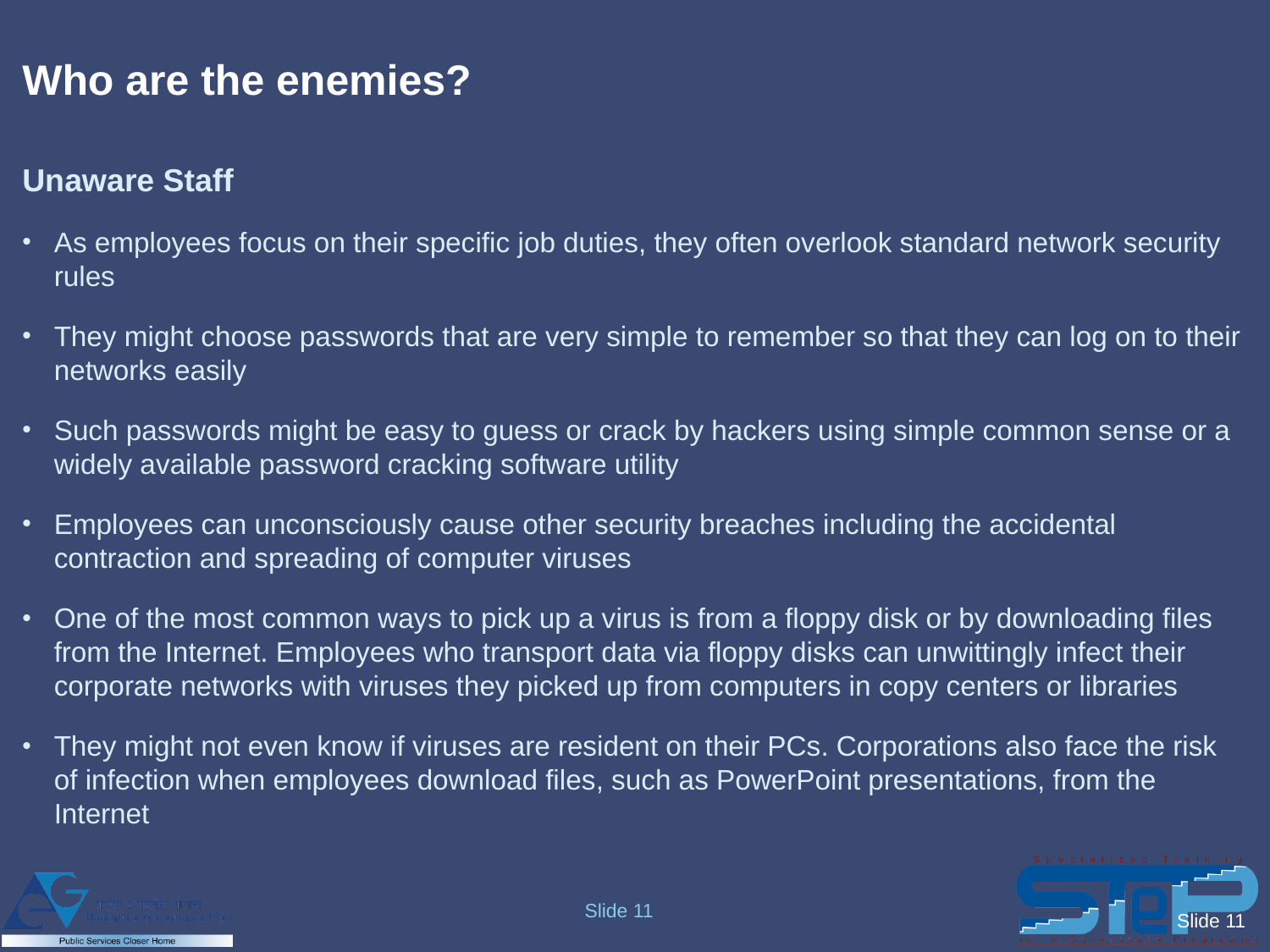

# Who are the enemies?
Unaware Staff
As employees focus on their specific job duties, they often overlook standard network security rules
They might choose passwords that are very simple to remember so that they can log on to their networks easily
Such passwords might be easy to guess or crack by hackers using simple common sense or a widely available password cracking software utility
Employees can unconsciously cause other security breaches including the accidental contraction and spreading of computer viruses
One of the most common ways to pick up a virus is from a floppy disk or by downloading files from the Internet. Employees who transport data via floppy disks can unwittingly infect their corporate networks with viruses they picked up from computers in copy centers or libraries
They might not even know if viruses are resident on their PCs. Corporations also face the risk of infection when employees download files, such as PowerPoint presentations, from the Internet

Slide 11